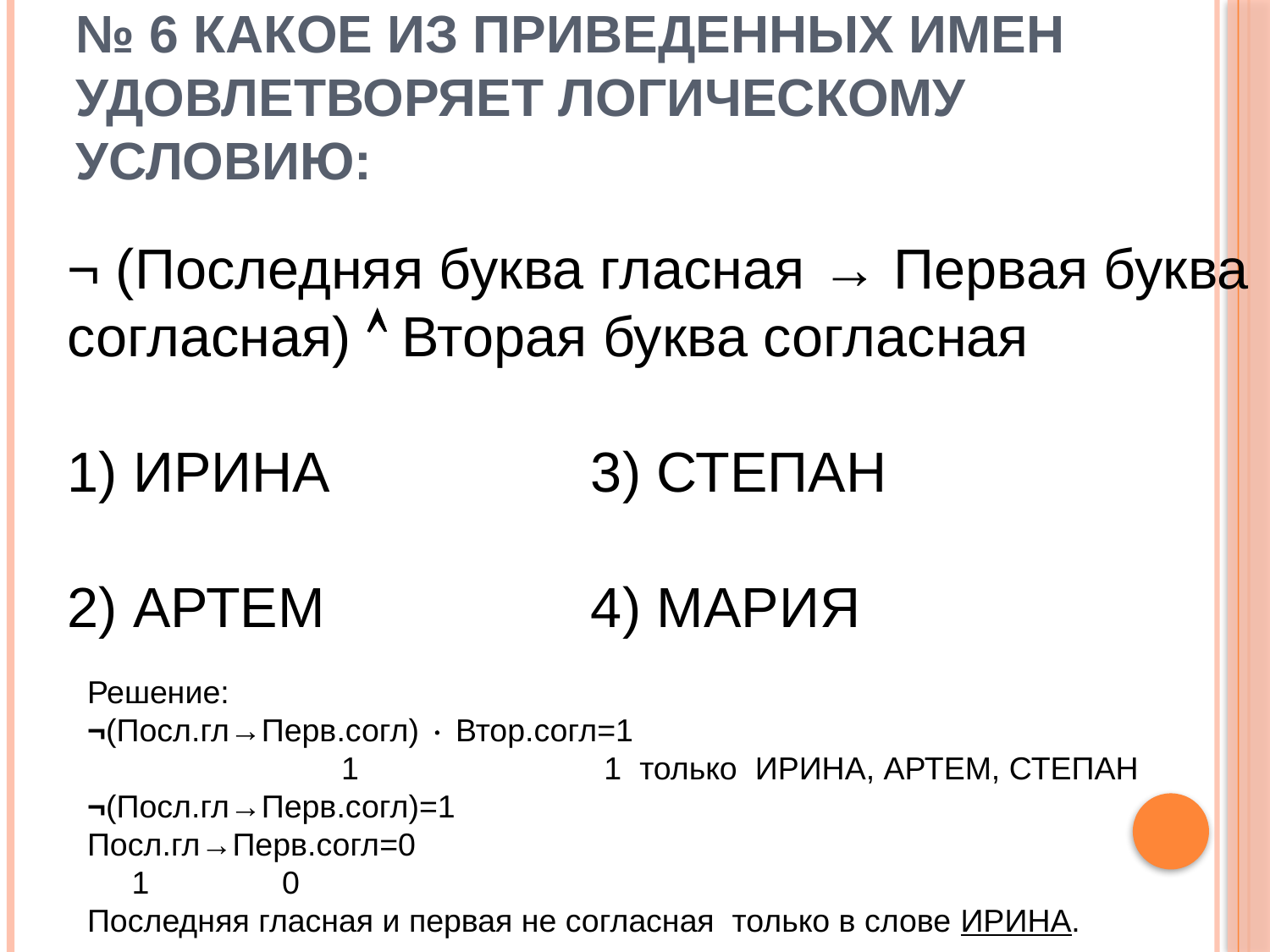

# № 6 Какое из приведенных имен удовлетворяет логическому условию:
¬ (Последняя буква гласная → Первая буква согласная) ∧ Вторая буква согласная
1) ИРИНА		 3) СТЕПАН
2) АРТЕМ 		 4) МАРИЯ

Решение:
¬(Посл.гл→Перв.согл) ⋅ Втор.согл=1
		1		 1  только  ИРИНА, АРТЕМ, СТЕПАН
¬(Посл.гл→Перв.согл)=1
Посл.гл→Перв.согл=0
     1               0
Последняя гласная и первая не согласная  только в слове ИРИНА.